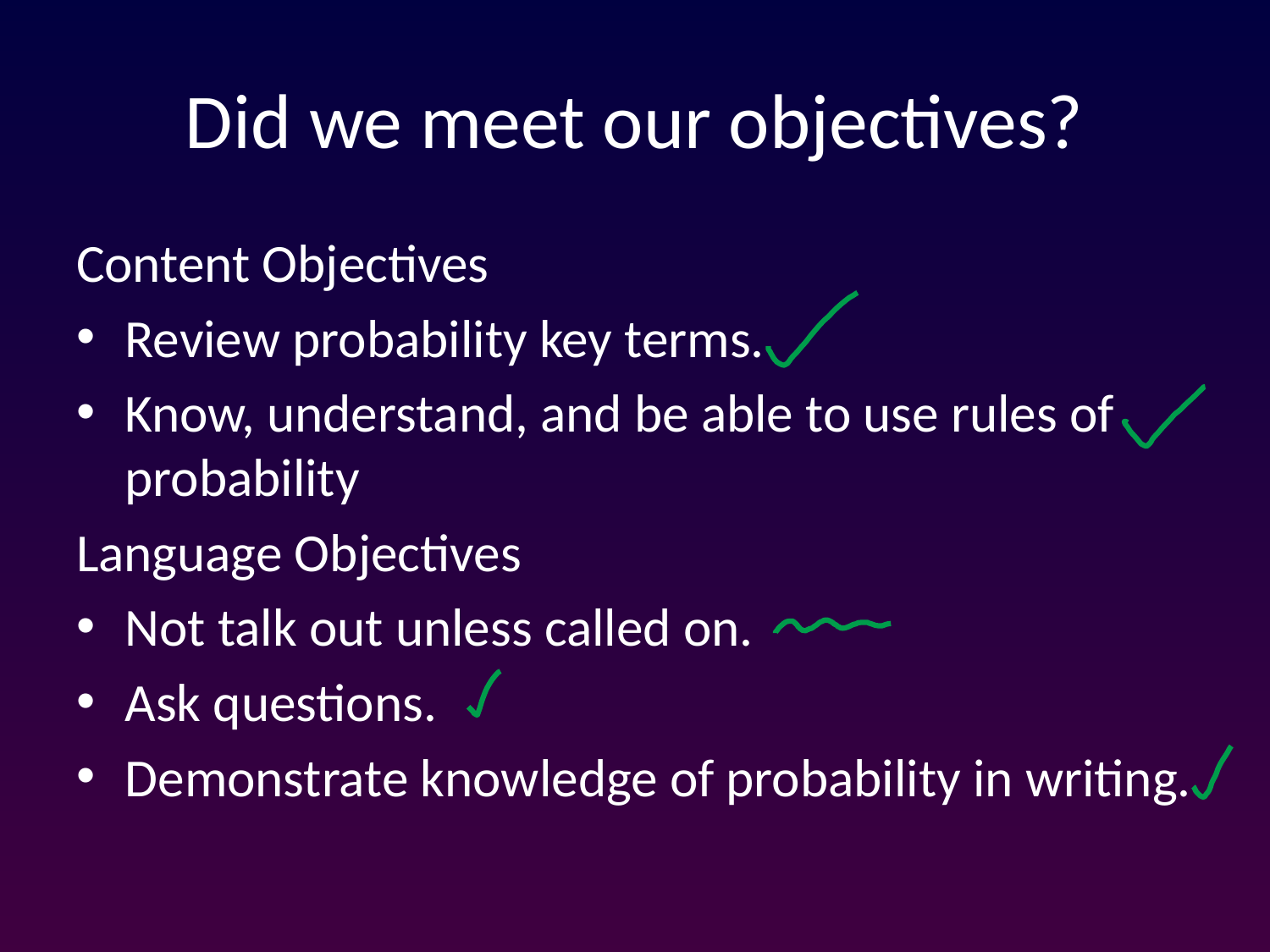

# Did we meet our objectives?
Content Objectives
Review probability key terms.
Know, understand, and be able to use rules of probability
Language Objectives
Not talk out unless called on.
Ask questions.
Demonstrate knowledge of probability in writing.